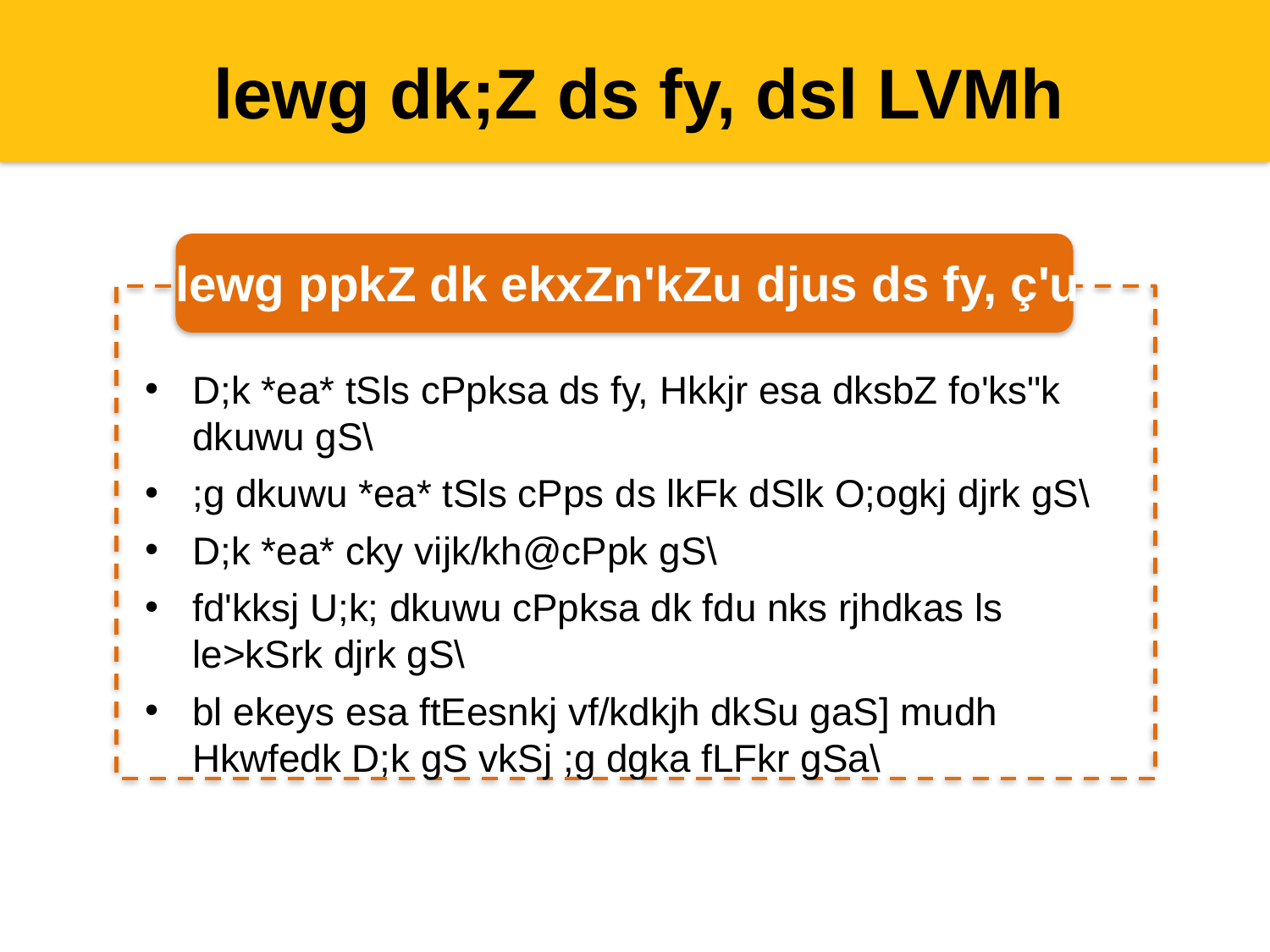

lewg dk;Z ds fy, dsl LVMh

lewg ppkZ dk ekxZn'kZu djus ds fy, ç'u

D;k *ea* tSls cPpksa ds fy, Hkkjr esa dksbZ fo'ks"k dkuwu gS\
;g dkuwu *ea* tSls cPps ds lkFk dSlk O;ogkj djrk gS\
D;k *ea* cky vijk/kh@cPpk gS\
fd'kksj U;k; dkuwu cPpksa dk fdu nks rjhdkas ls le>kSrk djrk gS\
bl ekeys esa ftEesnkj vf/kdkjh dkSu gaS] mudh Hkwfedk D;k gS vkSj ;g dgka fLFkr gSa\